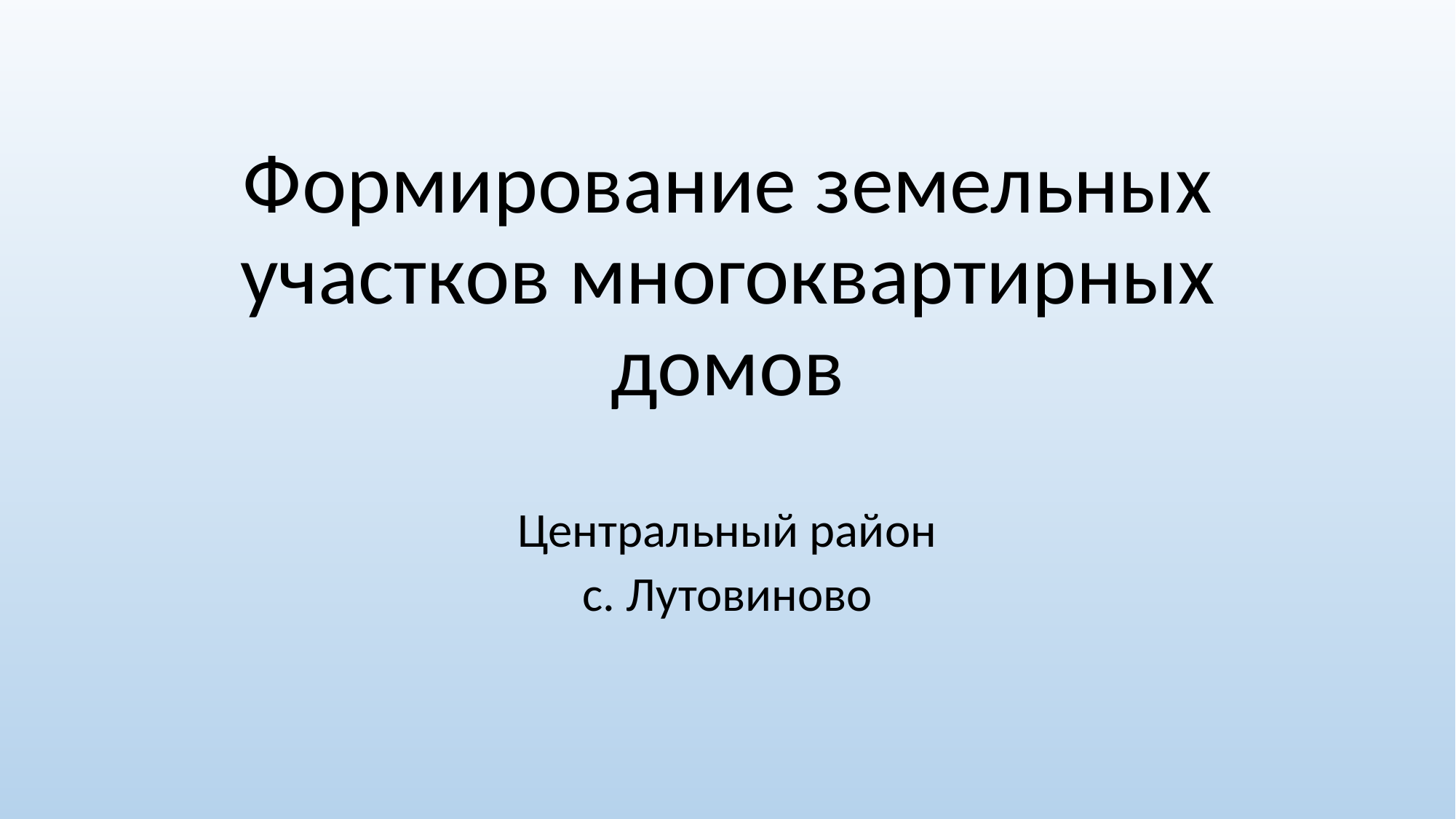

# Формирование земельных участков многоквартирных домов

Центральный район
с. Лутовиново